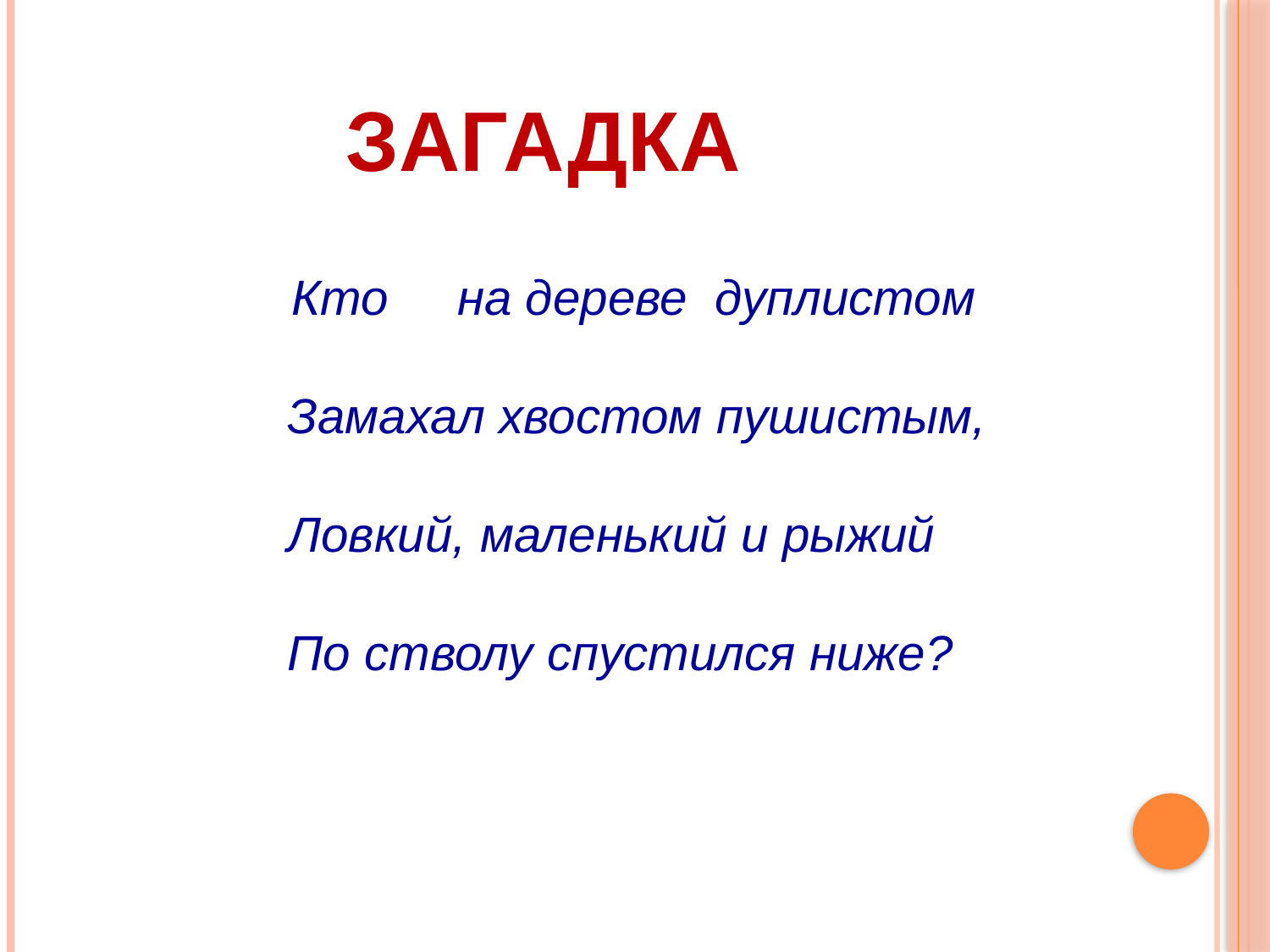

# Загадка
                                        Кто     на дереве  дуплистом

                    Замахал хвостом пушистым,

                    Ловкий, маленький и рыжий

                    По стволу спустился ниже?